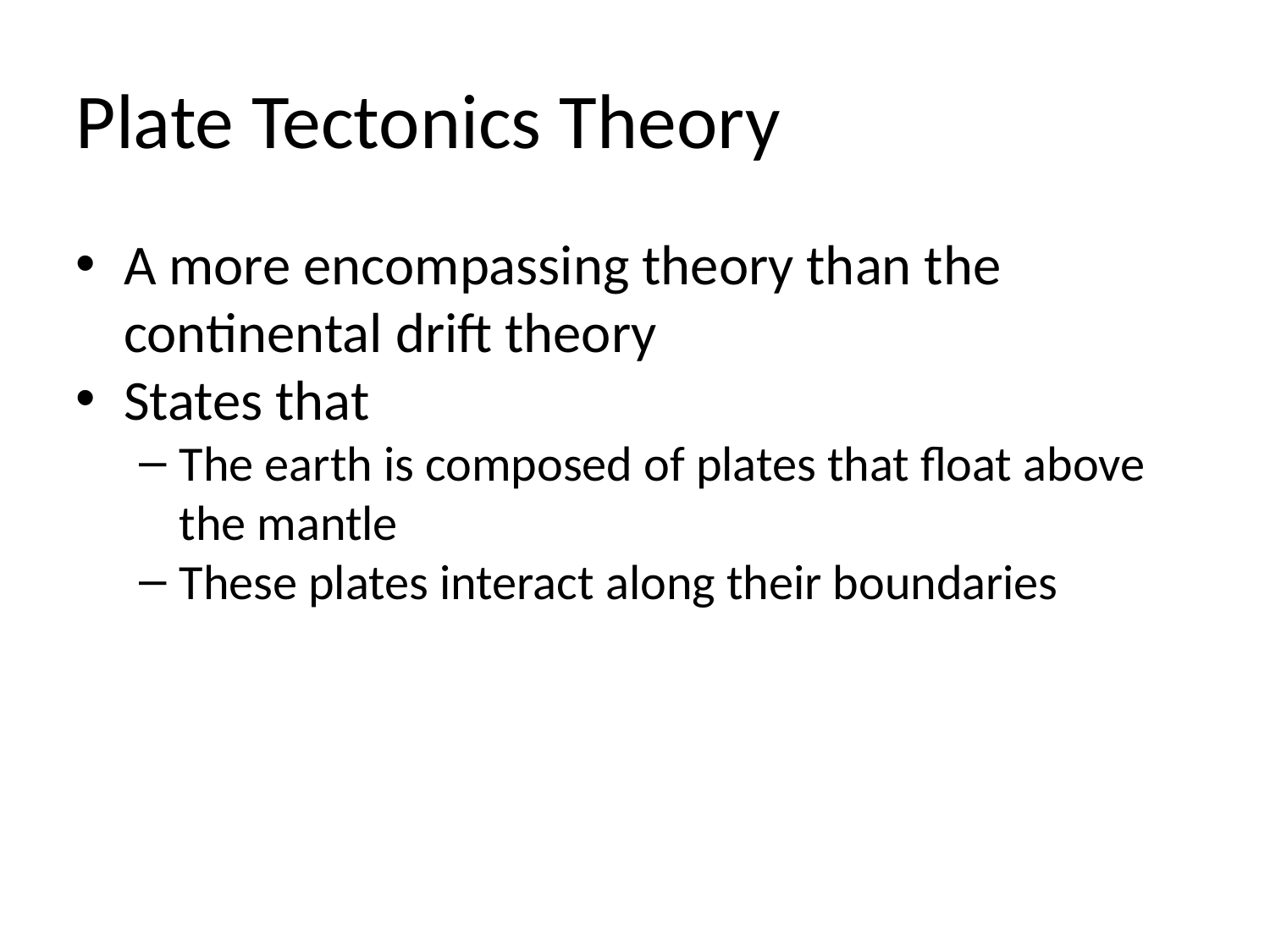

Plate Tectonics Theory
A more encompassing theory than the continental drift theory
States that
The earth is composed of plates that float above the mantle
These plates interact along their boundaries